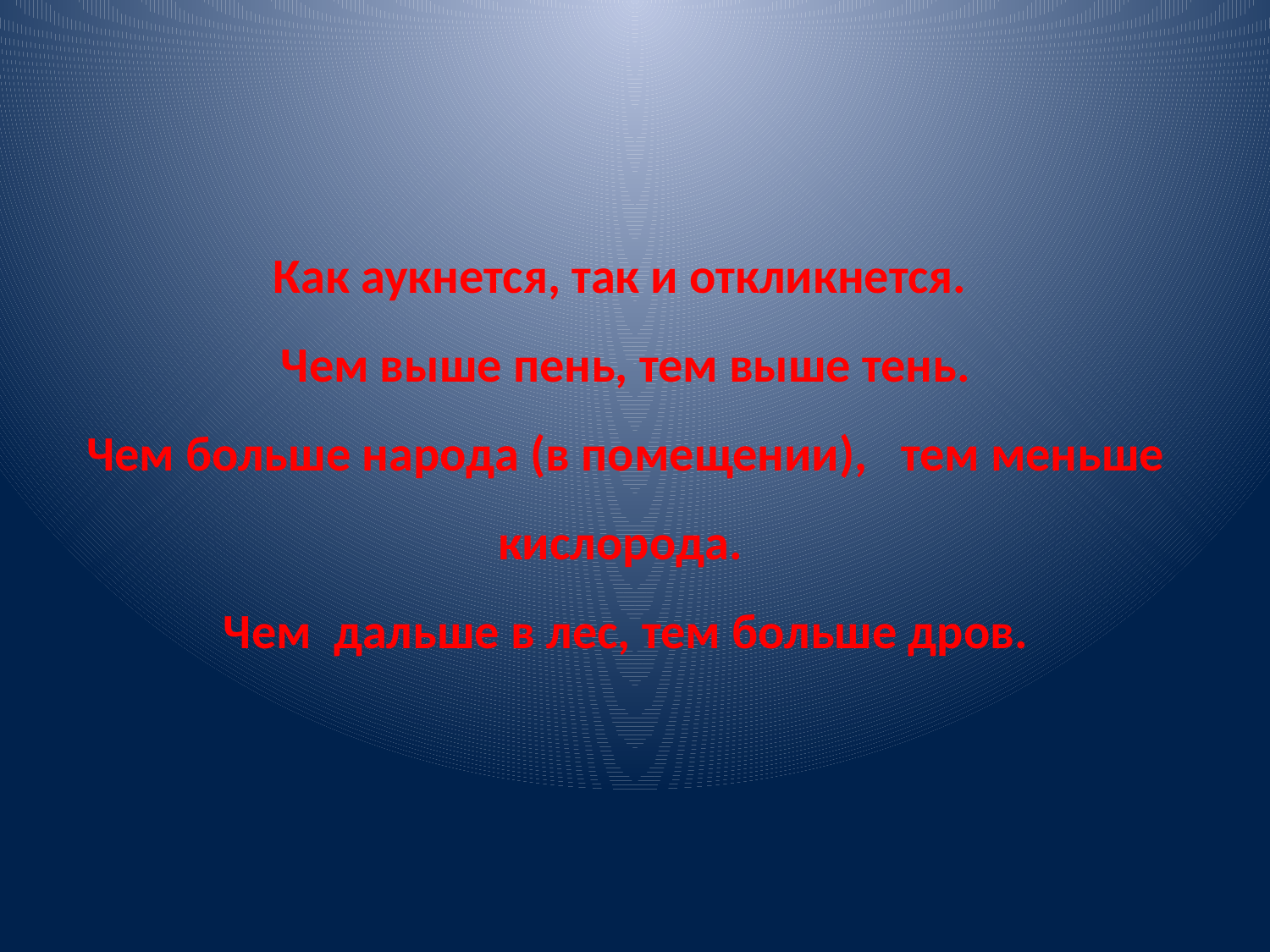

# Как аукнется, так и откликнется. Чем выше пень, тем выше тень. Чем больше народа (в помещении),   тем меньше кислорода. Чем  дальше в лес, тем больше дров.